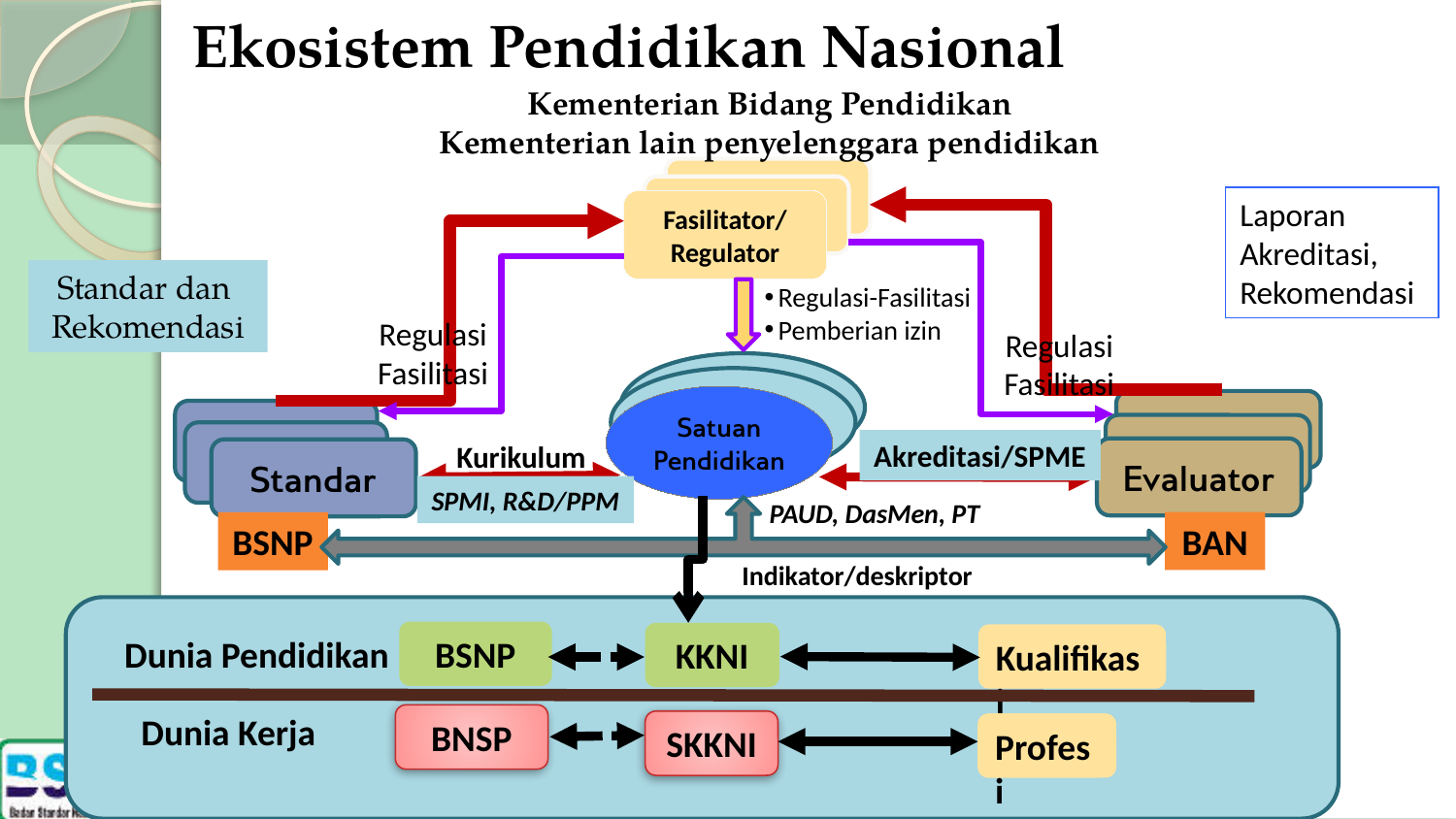

# Ekosistem Pendidikan Nasional
Kementerian Bidang Pendidikan
Kementerian lain penyelenggara pendidikan

Laporan
Akreditasi,
Rekomendasi
Fasilitator/
Regulator
Standar dan  Rekomendasi
Regulasi-Fasilitasi
Pemberian izin

Regulasi
Fasilitasi
Regulasi
Fasilitasi

Akreditasi/SPME
Kurikulum
Evaluator
Standar
SPMI, R&D/PPM
PAUD, DasMen, PT

BAN
BSNP
Indikator/deskriptor
Satuan
Pendidikan

BSNP
KKNI
Kualifikasi
Dunia Pendidikan
Dunia Kerja
BNSP
SKKNI
Profesi